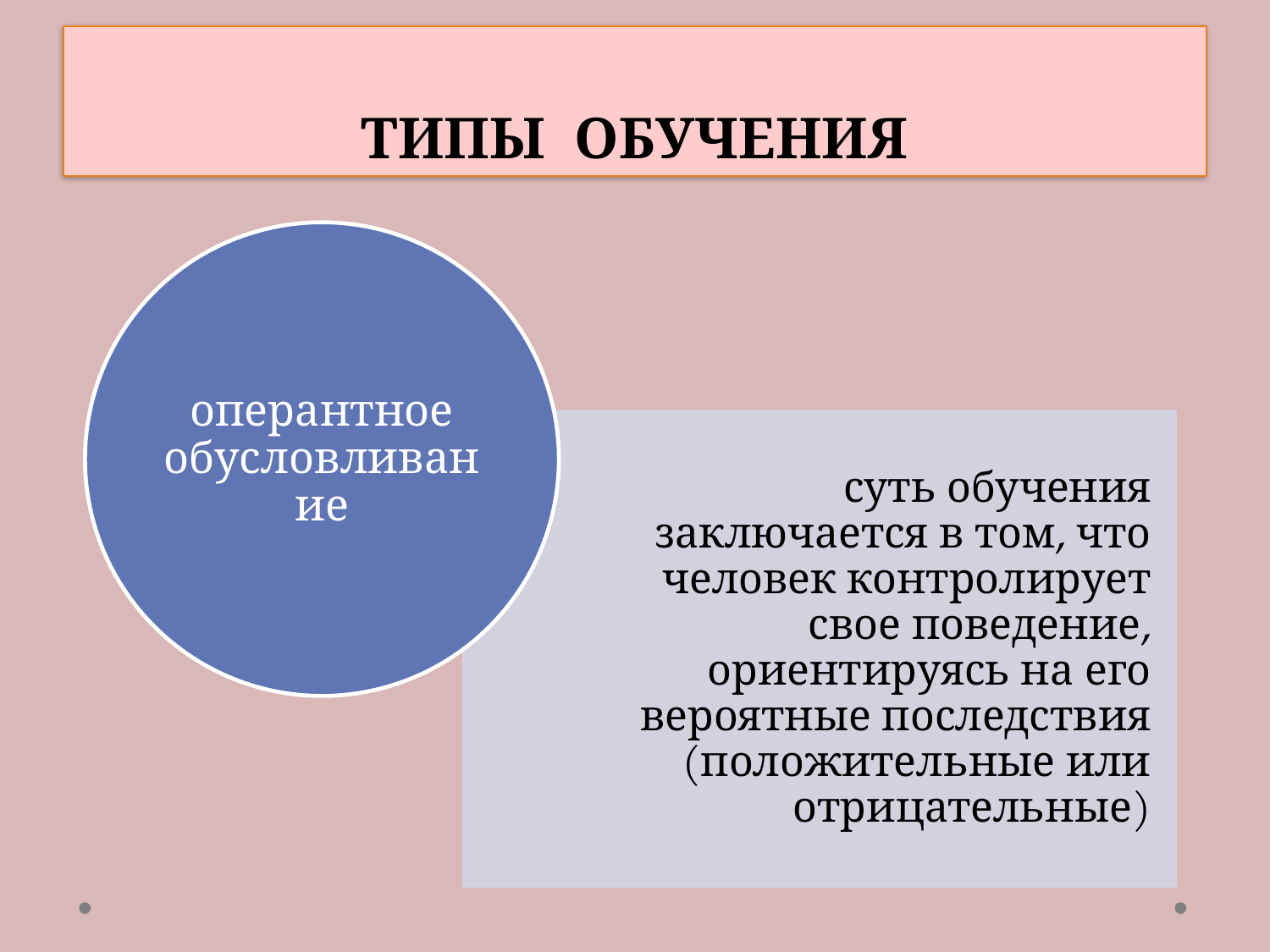

# ТИПЫ  ОБУЧЕНИЯ
суть обучения заключается в том, что человек контролирует свое поведение, ориентируясь на его вероятные последствия (положительные или отрицательные)
оперантное обусловливание